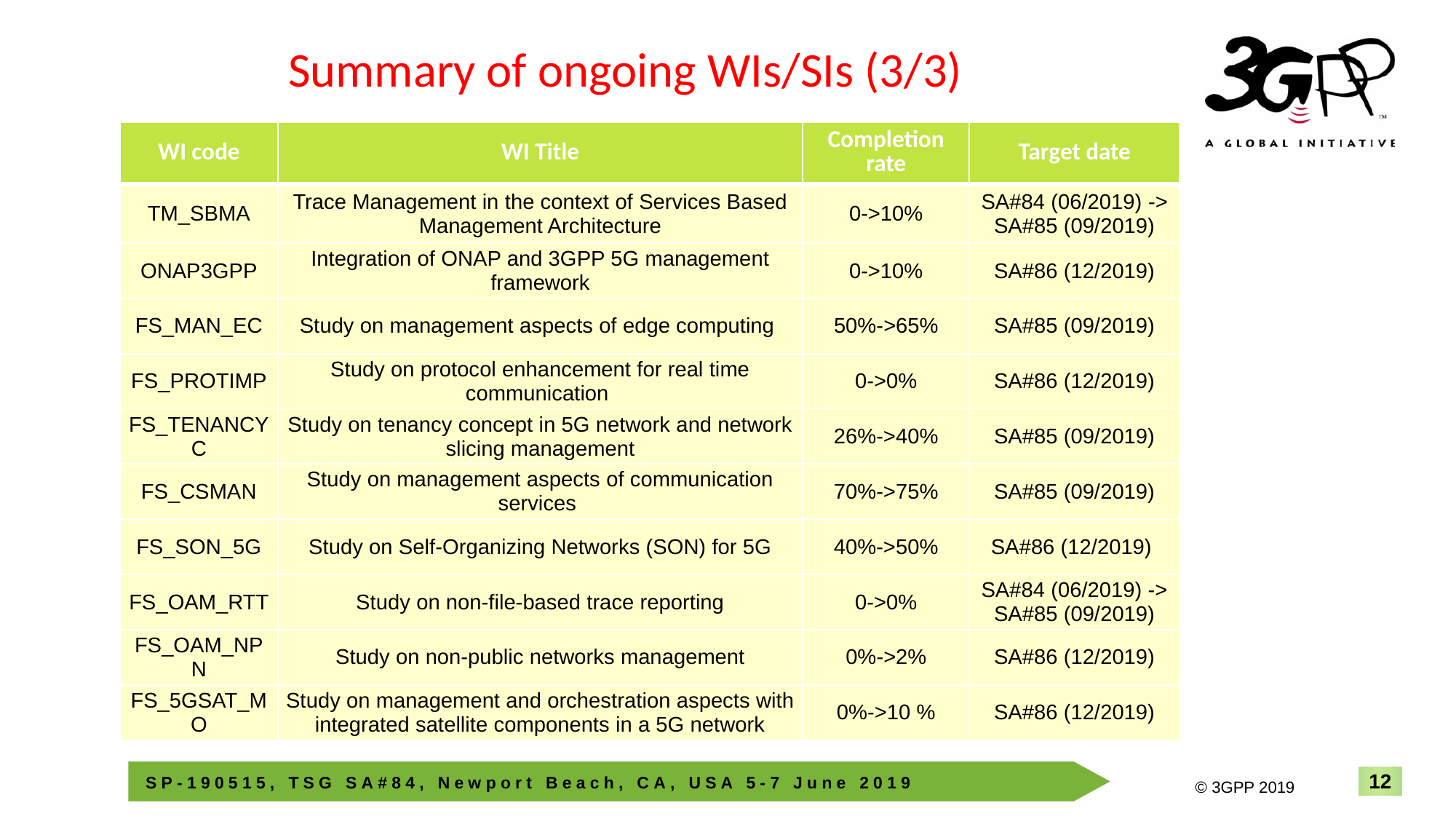

# Summary of ongoing WIs/SIs (3/3)
| WI code | WI Title | Completion rate | Target date |
| --- | --- | --- | --- |
| TM\_SBMA | Trace Management in the context of Services Based Management Architecture | 0->10% | SA#84 (06/2019) -> SA#85 (09/2019) |
| ONAP3GPP | Integration of ONAP and 3GPP 5G management framework | 0->10% | SA#86 (12/2019) |
| FS\_MAN\_EC | Study on management aspects of edge computing | 50%->65% | SA#85 (09/2019) |
| FS\_PROTIMP | Study on protocol enhancement for real time communication | 0->0% | SA#86 (12/2019) |
| FS\_TENANCYC | Study on tenancy concept in 5G network and network slicing management | 26%->40% | SA#85 (09/2019) |
| FS\_CSMAN | Study on management aspects of communication services | 70%->75% | SA#85 (09/2019) |
| FS\_SON\_5G | Study on Self-Organizing Networks (SON) for 5G | 40%->50% | SA#86 (12/2019) |
| FS\_OAM\_RTT | Study on non-file-based trace reporting | 0->0% | SA#84 (06/2019) -> SA#85 (09/2019) |
| FS\_OAM\_NPN | Study on non-public networks management | 0%->2% | SA#86 (12/2019) |
| FS\_5GSAT\_MO | Study on management and orchestration aspects with integrated satellite components in a 5G network | 0%->10 % | SA#86 (12/2019) |